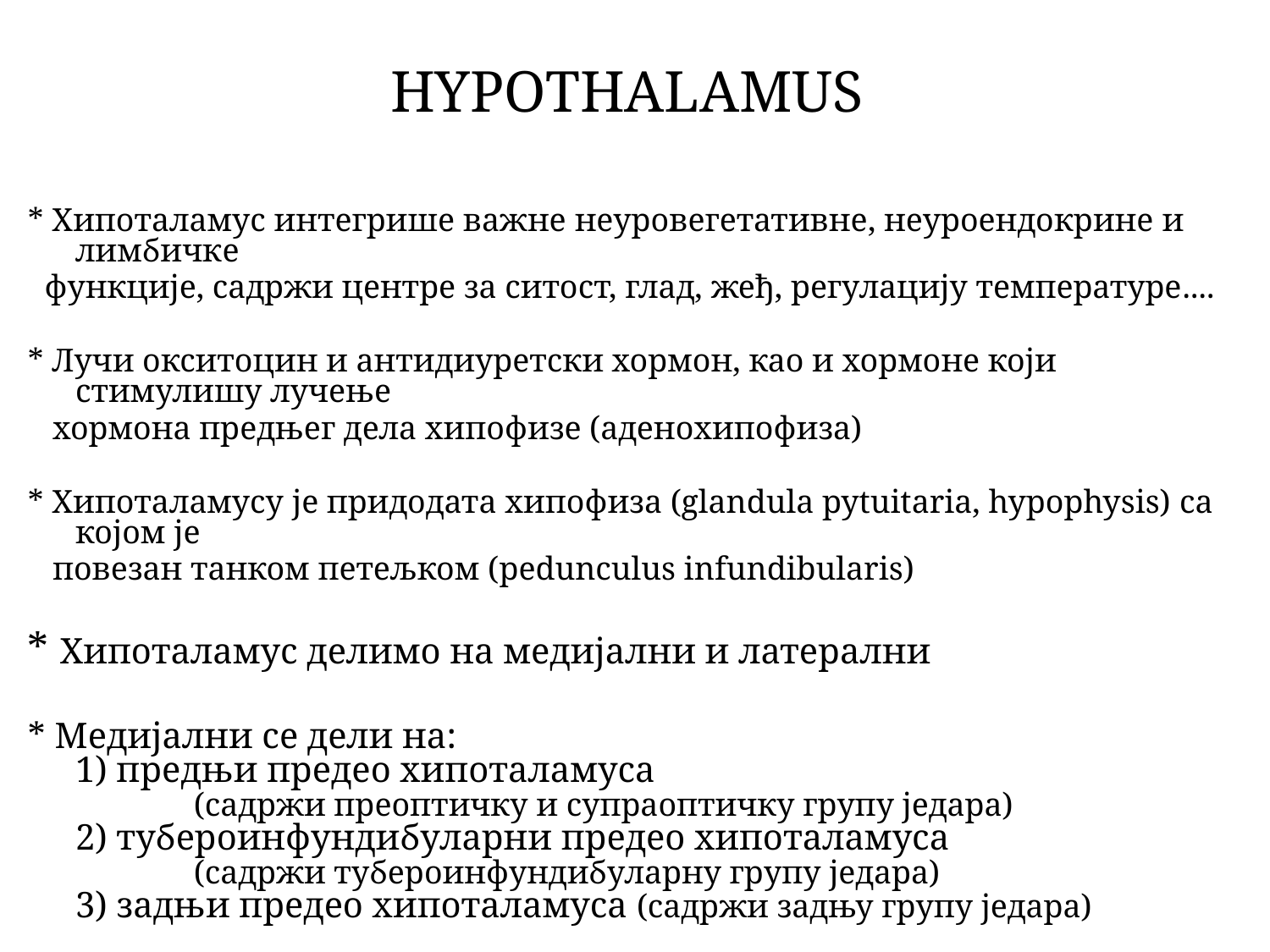

HYPOTHALAMUS

* Хипоталамус интегрише важне неуровегетативне, неуроендокрине и лимбичке
  функције, садржи центре за ситост, глад, жеђ, регулацију температуре....

* Лучи окситоцин и антидиуретски хормон, као и хормоне који стимулишу лучење
   хормона предњег дела хипофизе (аденохипофиза)

* Хипоталамусу је придодата хипофиза (glandula pytuitaria, hypophysis) са којом је
   повезан танком петељком (pedunculus infundibularis)

* Хипоталамус делимо на медијални и латерални

* Медијални се дели на:
1) предњи предео хипоталамуса
             (садржи преоптичку и супраоптичку групу једара)
2) тубероинфундибуларни предео хипоталамуса
             (садржи тубероинфундибуларну групу једара)
3) задњи предео хипоталамуса (садржи задњу групу једара)